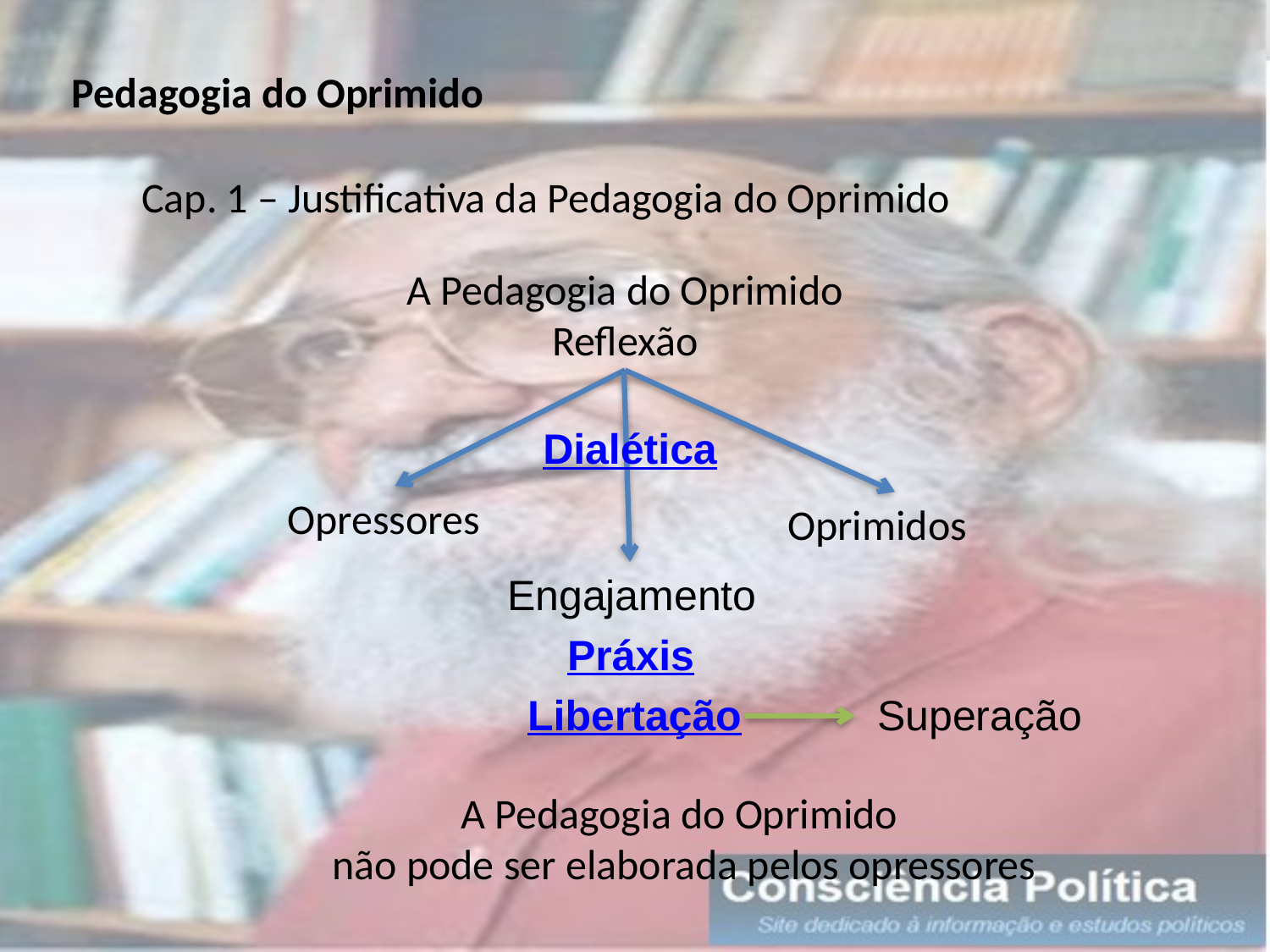

Pedagogia do Oprimido
Cap. 1 – Justificativa da Pedagogia do Oprimido
A Pedagogia do Oprimido
Reflexão
Dialética
Opressores
Oprimidos
Engajamento
Práxis
Libertação
Superação
A Pedagogia do Oprimido
não pode ser elaborada pelos opressores